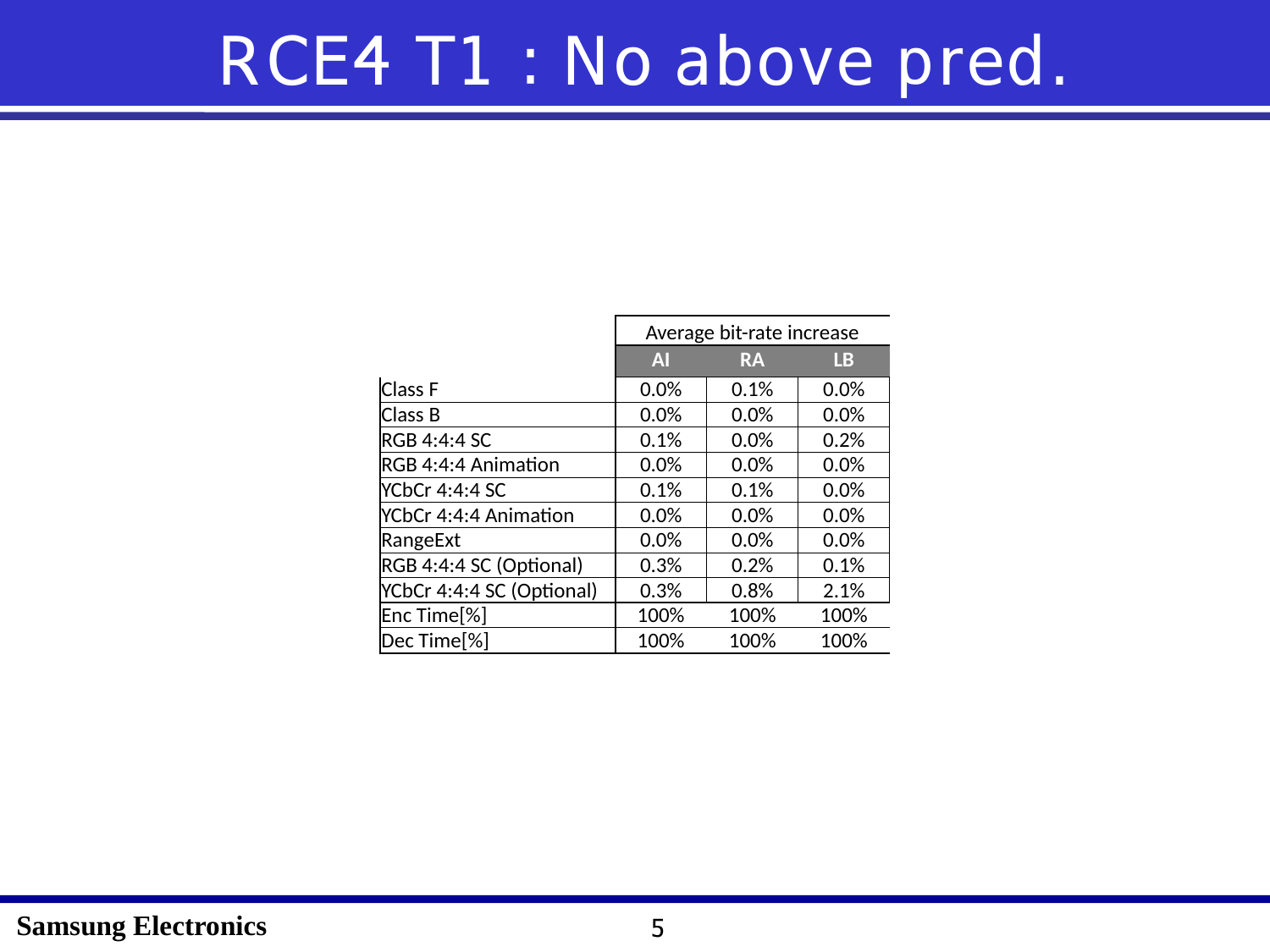

# RCE4 T1 : No above pred.
|  | Average bit-rate increase |  |  |
| --- | --- | --- | --- |
|  | AI | RA | LB |
| Class F | 0.0% | 0.1% | 0.0% |
| Class B | 0.0% | 0.0% | 0.0% |
| RGB 4:4:4 SC | 0.1% | 0.0% | 0.2% |
| RGB 4:4:4 Animation | 0.0% | 0.0% | 0.0% |
| YCbCr 4:4:4 SC | 0.1% | 0.1% | 0.0% |
| YCbCr 4:4:4 Animation | 0.0% | 0.0% | 0.0% |
| RangeExt | 0.0% | 0.0% | 0.0% |
| RGB 4:4:4 SC (Optional) | 0.3% | 0.2% | 0.1% |
| YCbCr 4:4:4 SC (Optional) | 0.3% | 0.8% | 2.1% |
| Enc Time[%] | 100% | 100% | 100% |
| Dec Time[%] | 100% | 100% | 100% |
5